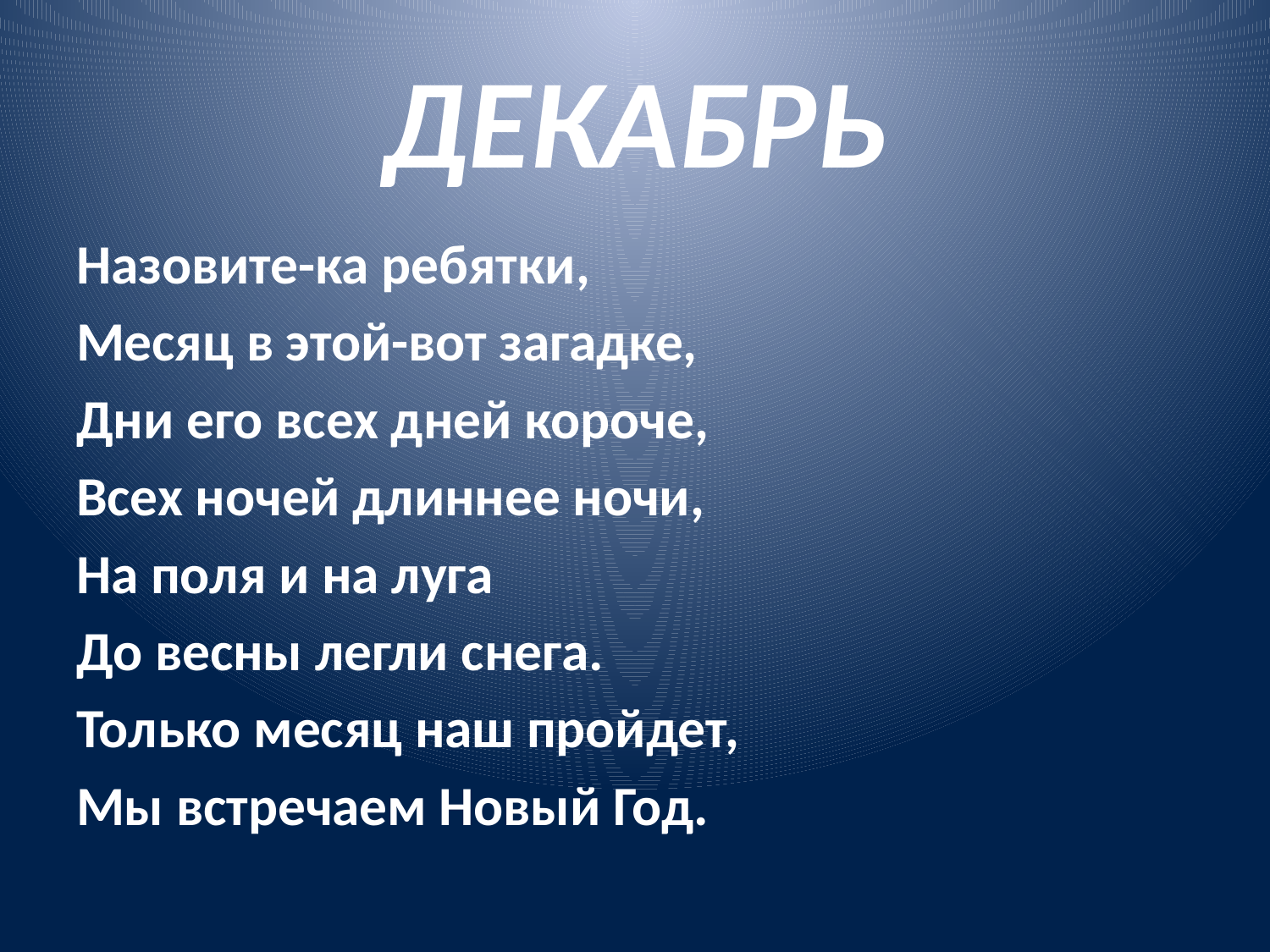

# ДЕКАБРЬ
Назовите-ка ребятки,
Месяц в этой-вот загадке,
Дни его всех дней короче,
Всех ночей длиннее ночи,
На поля и на луга
До весны легли снега.
Только месяц наш пройдет,
Мы встречаем Новый Год.